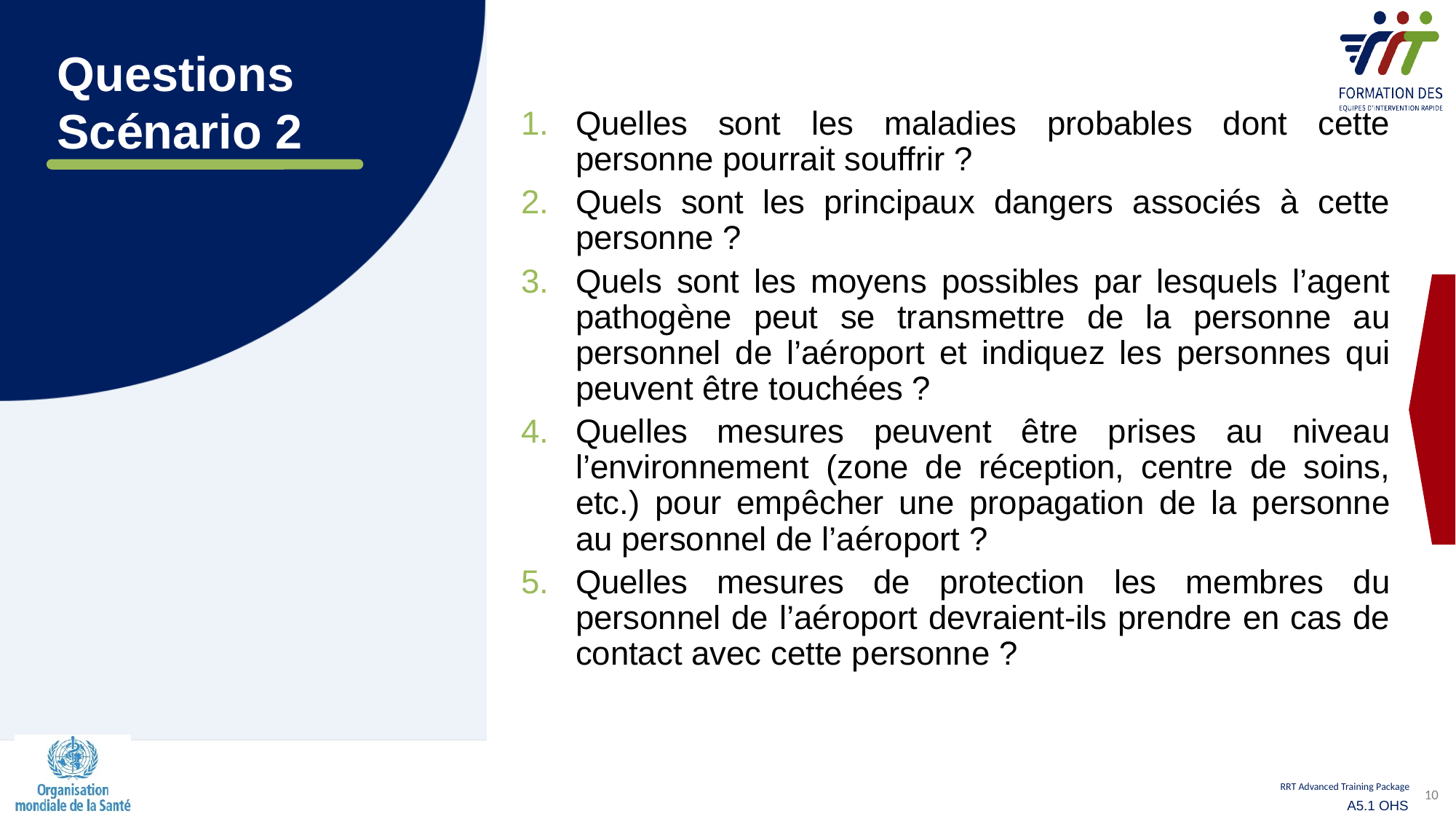

Questions
Scénario 2
Quelles sont les maladies probables dont cette personne pourrait souffrir ?
Quels sont les principaux dangers associés à cette personne ?
Quels sont les moyens possibles par lesquels l’agent pathogène peut se transmettre de la personne au personnel de l’aéroport et indiquez les personnes qui peuvent être touchées ?
Quelles mesures peuvent être prises au niveau l’environnement (zone de réception, centre de soins, etc.) pour empêcher une propagation de la personne au personnel de l’aéroport ?
Quelles mesures de protection les membres du personnel de l’aéroport devraient-ils prendre en cas de contact avec cette personne ?